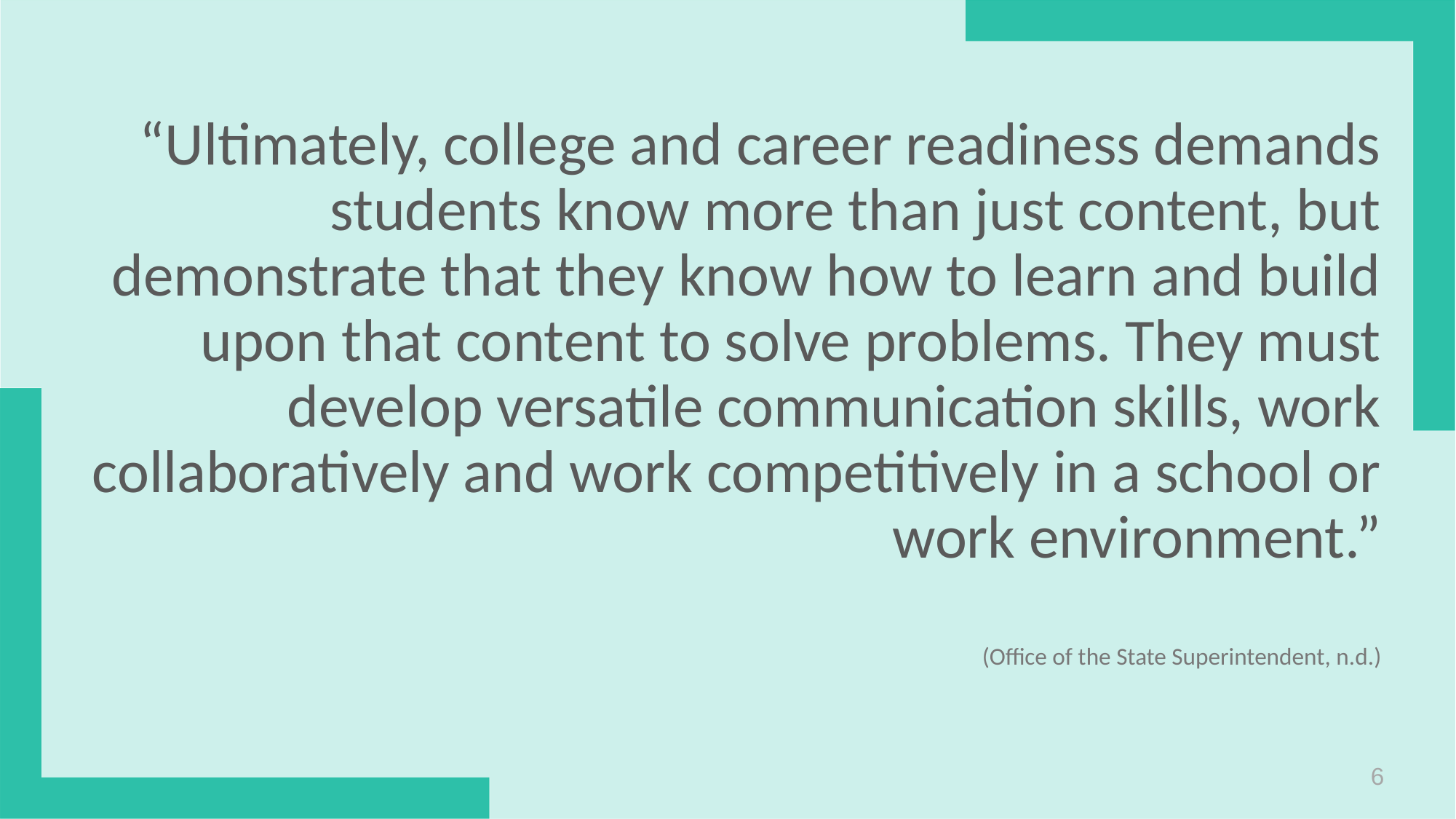

# “Ultimately, college and career readiness demands students know more than just content, but demonstrate that they know how to learn and build upon that content to solve problems. They must develop versatile communication skills, work collaboratively and work competitively in a school or work environment.” (Office of the State Superintendent, n.d.)
6